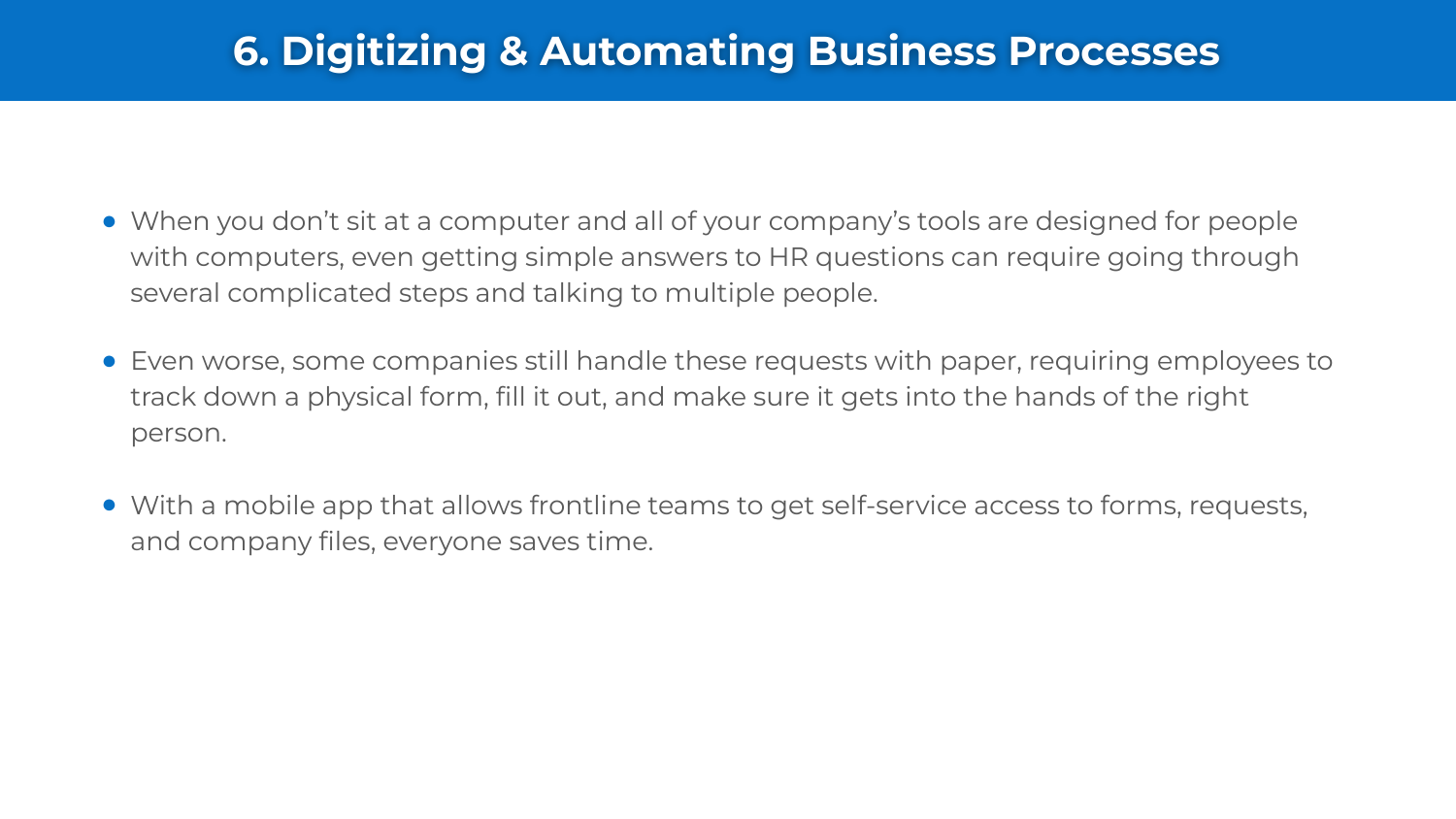

6. Digitizing & Automating Business Processes
When you don’t sit at a computer and all of your company’s tools are designed for people with computers, even getting simple answers to HR questions can require going through several complicated steps and talking to multiple people.
Even worse, some companies still handle these requests with paper, requiring employees to track down a physical form, fill it out, and make sure it gets into the hands of the right person.
With a mobile app that allows frontline teams to get self-service access to forms, requests, and company files, everyone saves time.